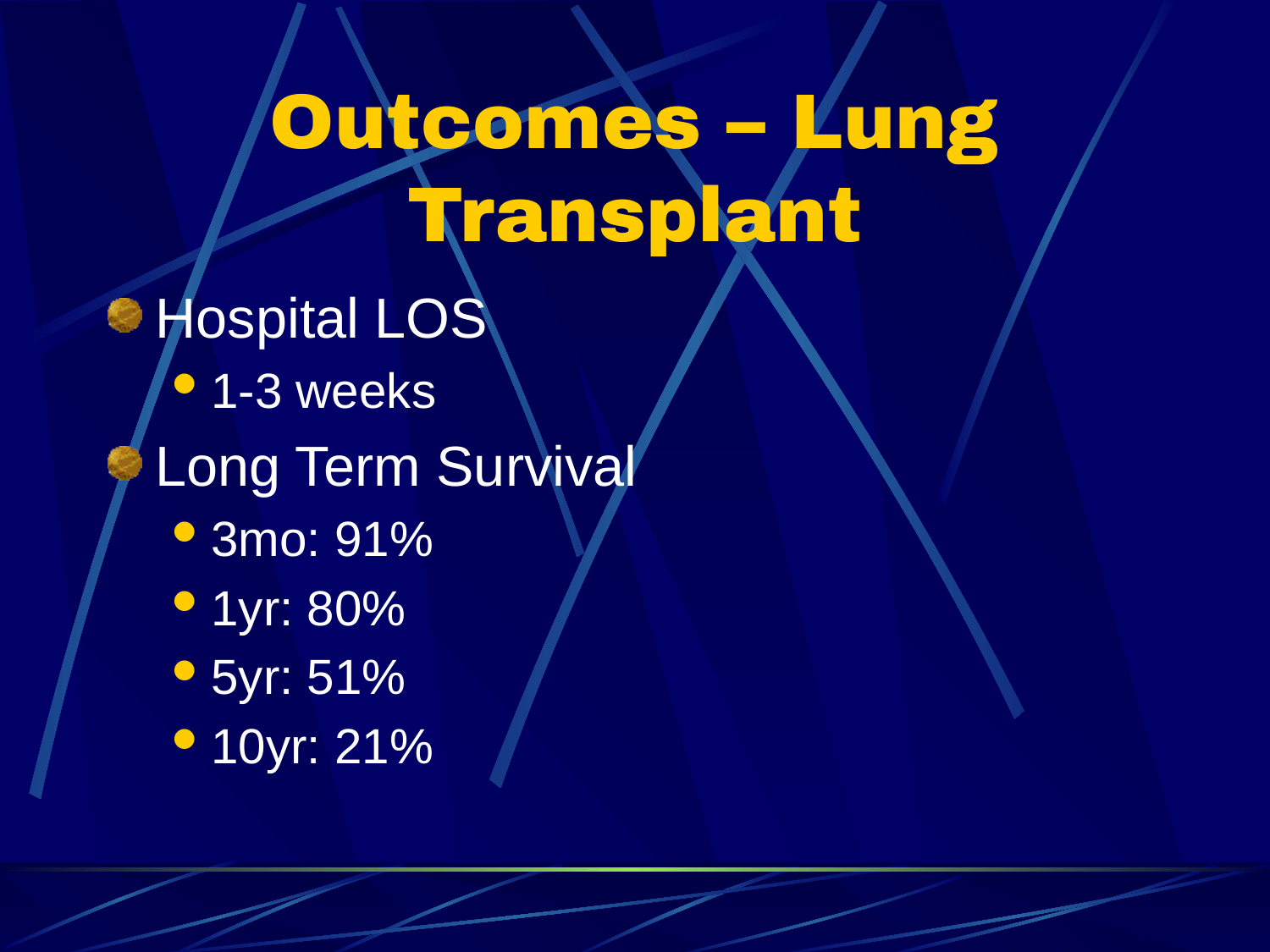

# Outcomes – Lung Transplant
Hospital LOS
1-3 weeks
Long Term Survival
3mo: 91%
1yr: 80%
5yr: 51%
10yr: 21%